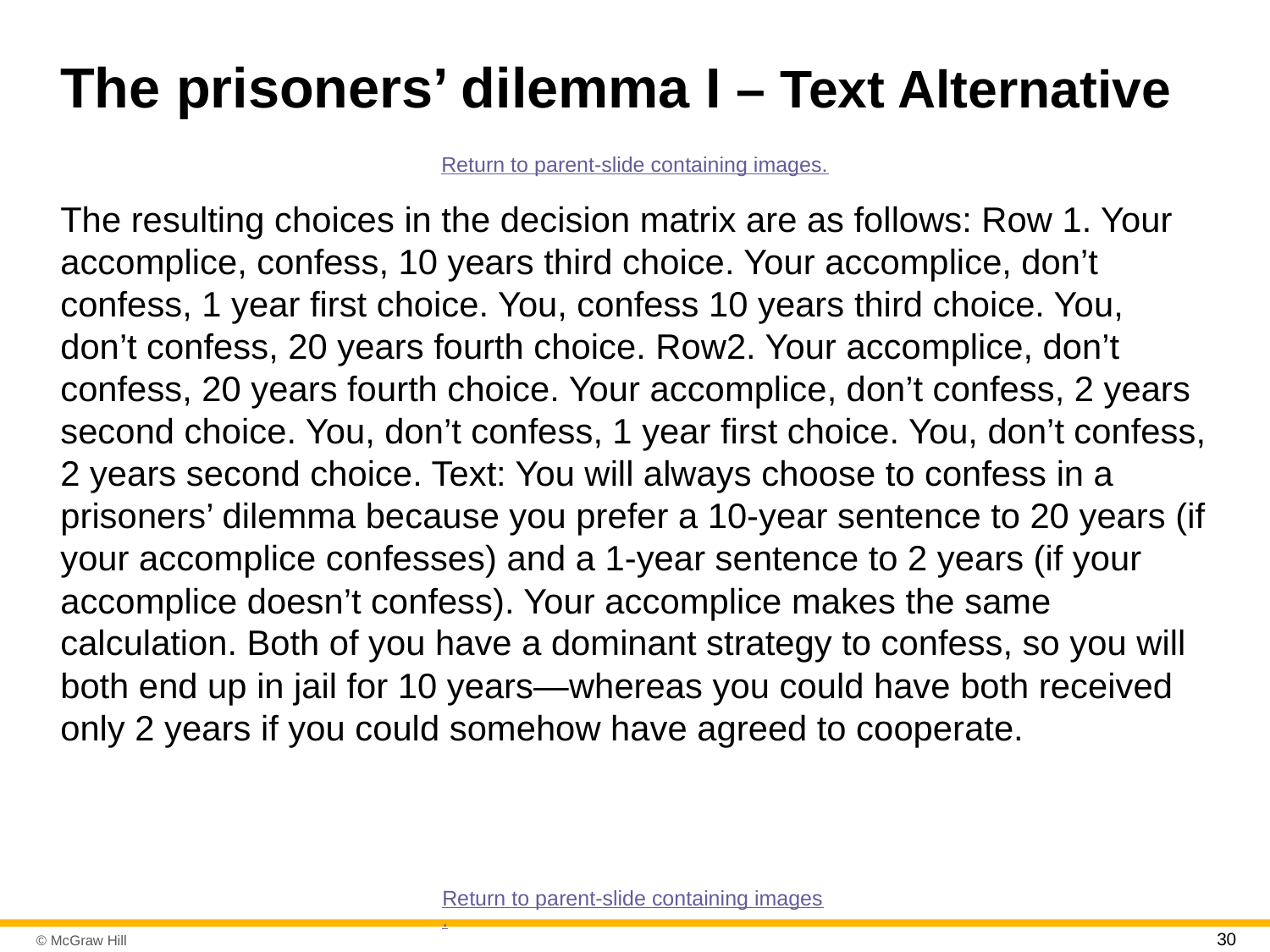

# The prisoners’ dilemma I – Text Alternative
Return to parent-slide containing images.
The resulting choices in the decision matrix are as follows: Row 1. Your accomplice, confess, 10 years third choice. Your accomplice, don’t confess, 1 year first choice. You, confess 10 years third choice. You, don’t confess, 20 years fourth choice. Row2. Your accomplice, don’t confess, 20 years fourth choice. Your accomplice, don’t confess, 2 years second choice. You, don’t confess, 1 year first choice. You, don’t confess, 2 years second choice. Text: You will always choose to confess in a prisoners’ dilemma because you prefer a 10-year sentence to 20 years (if your accomplice confesses) and a 1-year sentence to 2 years (if your accomplice doesn’t confess). Your accomplice makes the same calculation. Both of you have a dominant strategy to confess, so you will both end up in jail for 10 years—whereas you could have both received only 2 years if you could somehow have agreed to cooperate.
Return to parent-slide containing images.